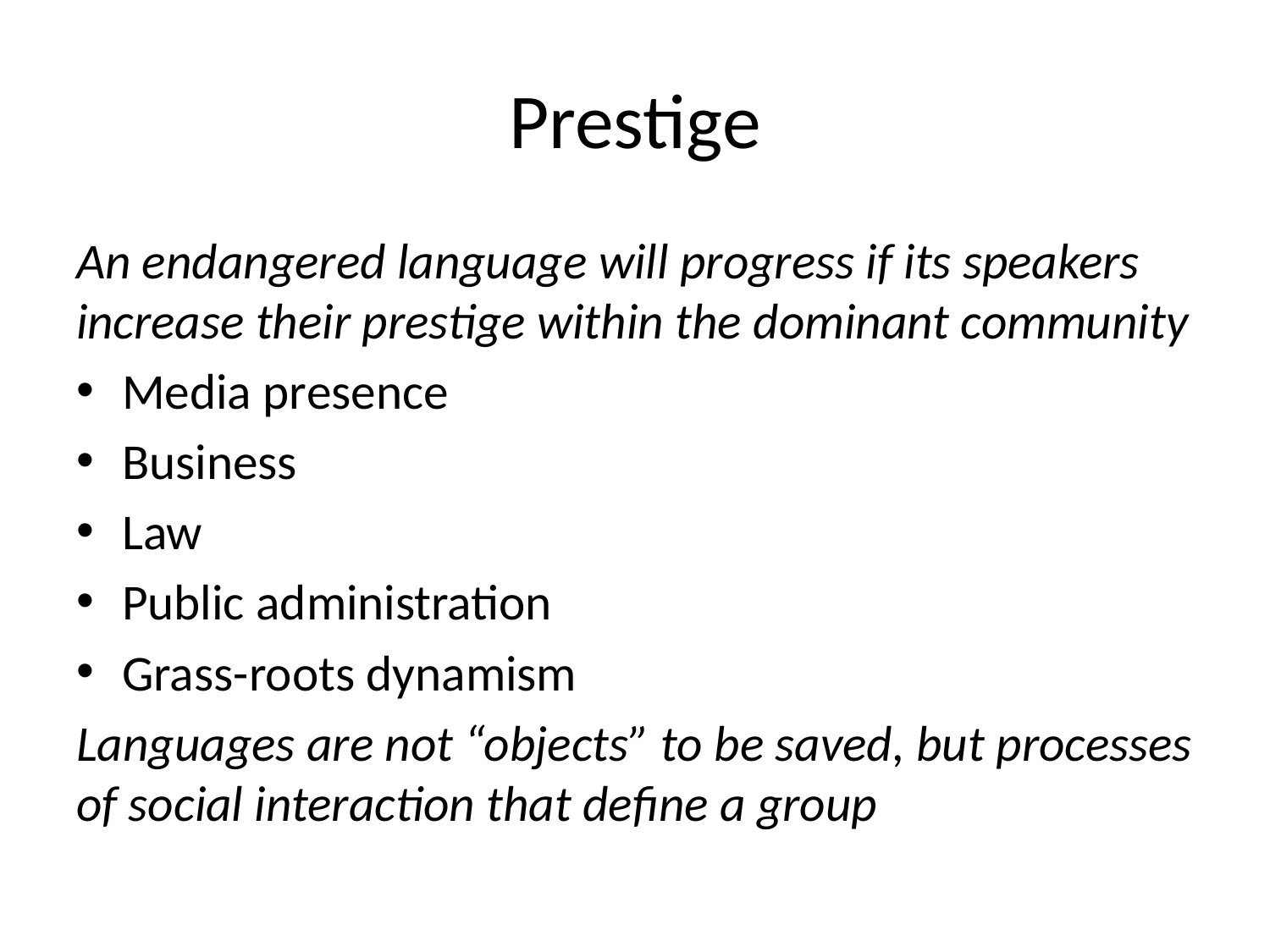

# Prestige
An endangered language will progress if its speakers increase their prestige within the dominant community
Media presence
Business
Law
Public administration
Grass-roots dynamism
Languages are not “objects” to be saved, but processes of social interaction that define a group